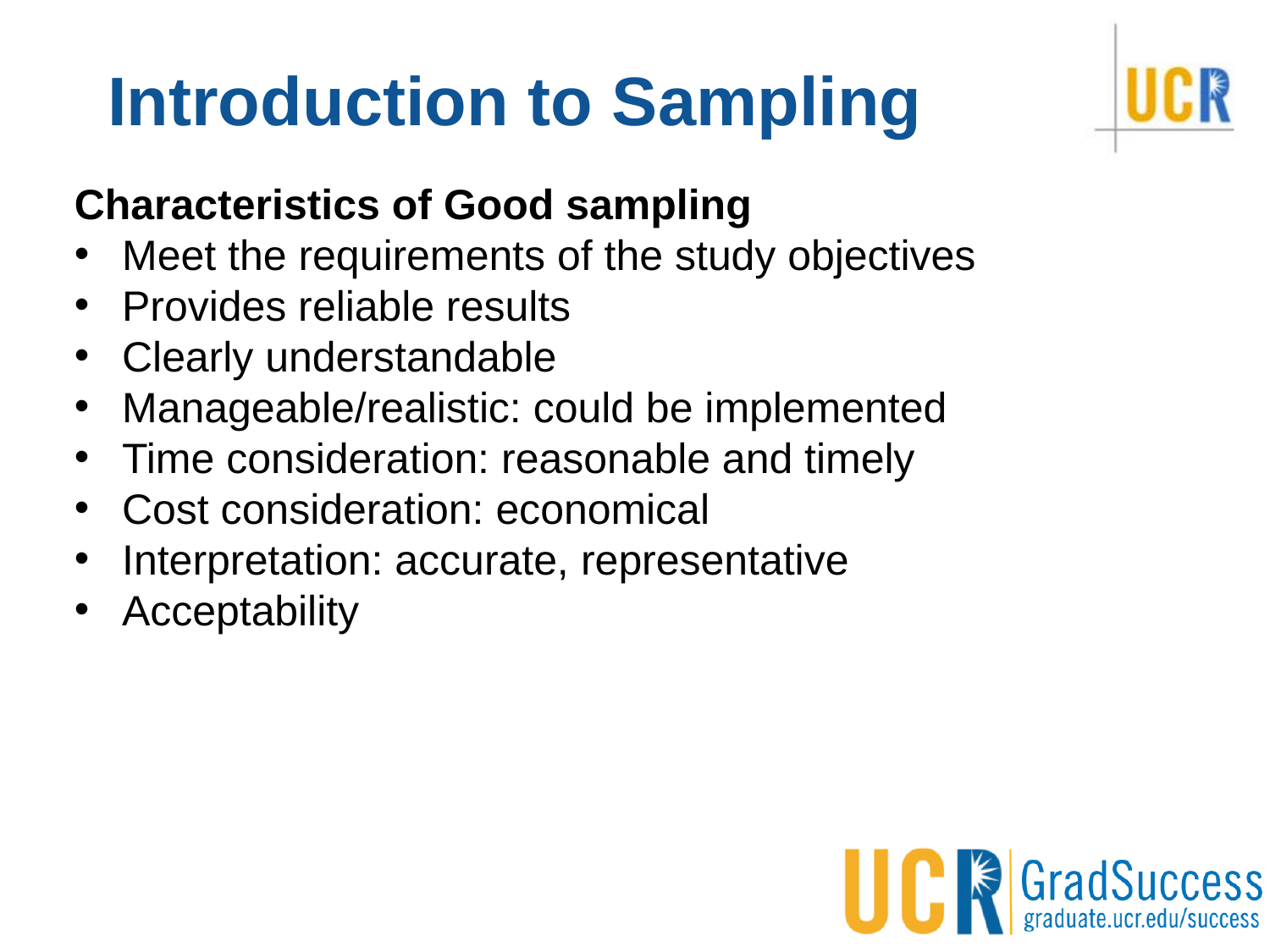

# Introduction to Sampling
Characteristics of Good sampling
Meet the requirements of the study objectives
Provides reliable results
Clearly understandable
Manageable/realistic: could be implemented
Time consideration: reasonable and timely
Cost consideration: economical
Interpretation: accurate, representative
Acceptability